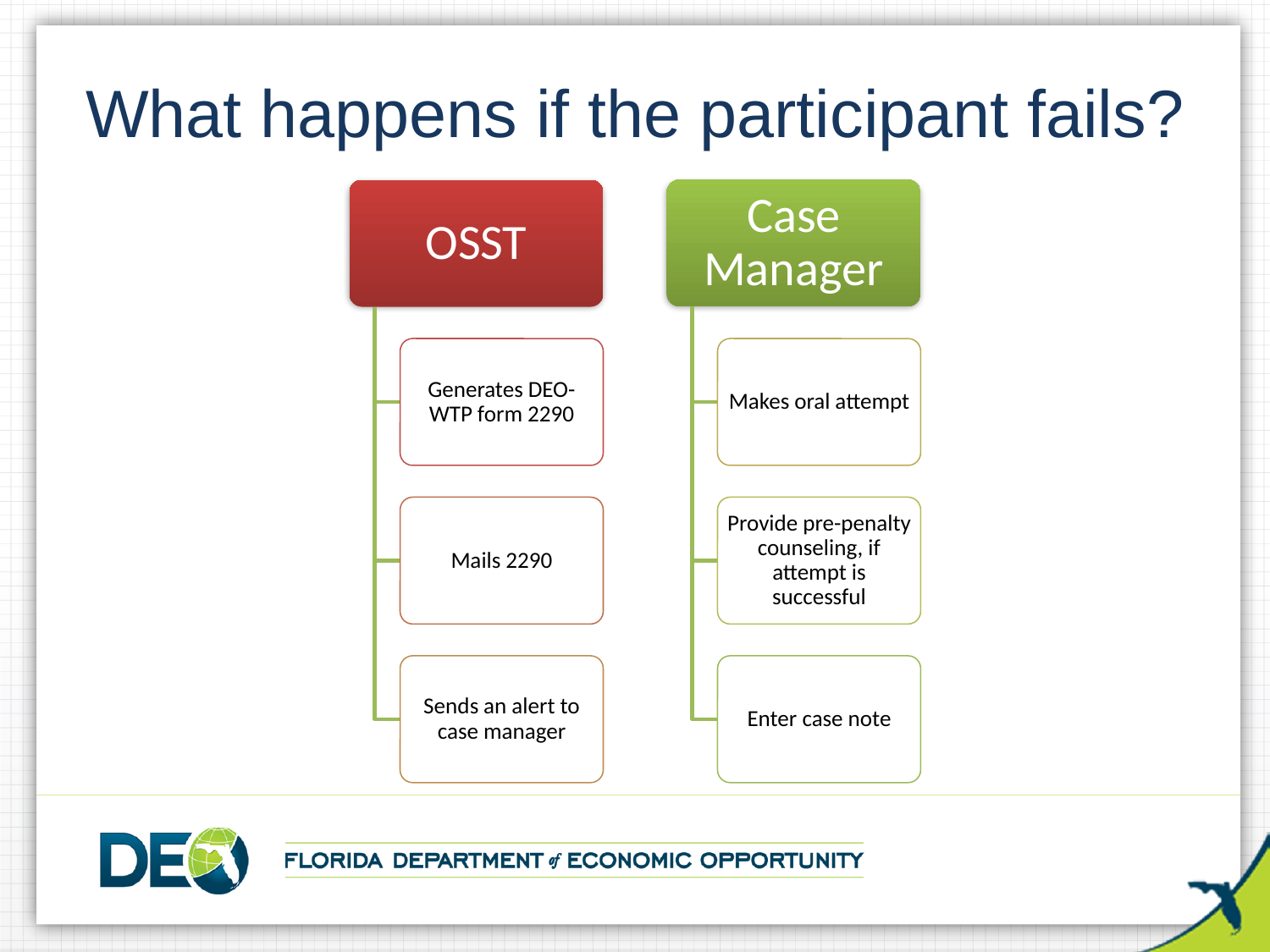

# What happens if the participant fails?
OSST
Generates DEO-WTP form 2290
Mails 2290
Sends an alert to case manager
Case Manager
Makes oral attempt
Provide pre-penalty counseling, if attempt is successful
Enter case note